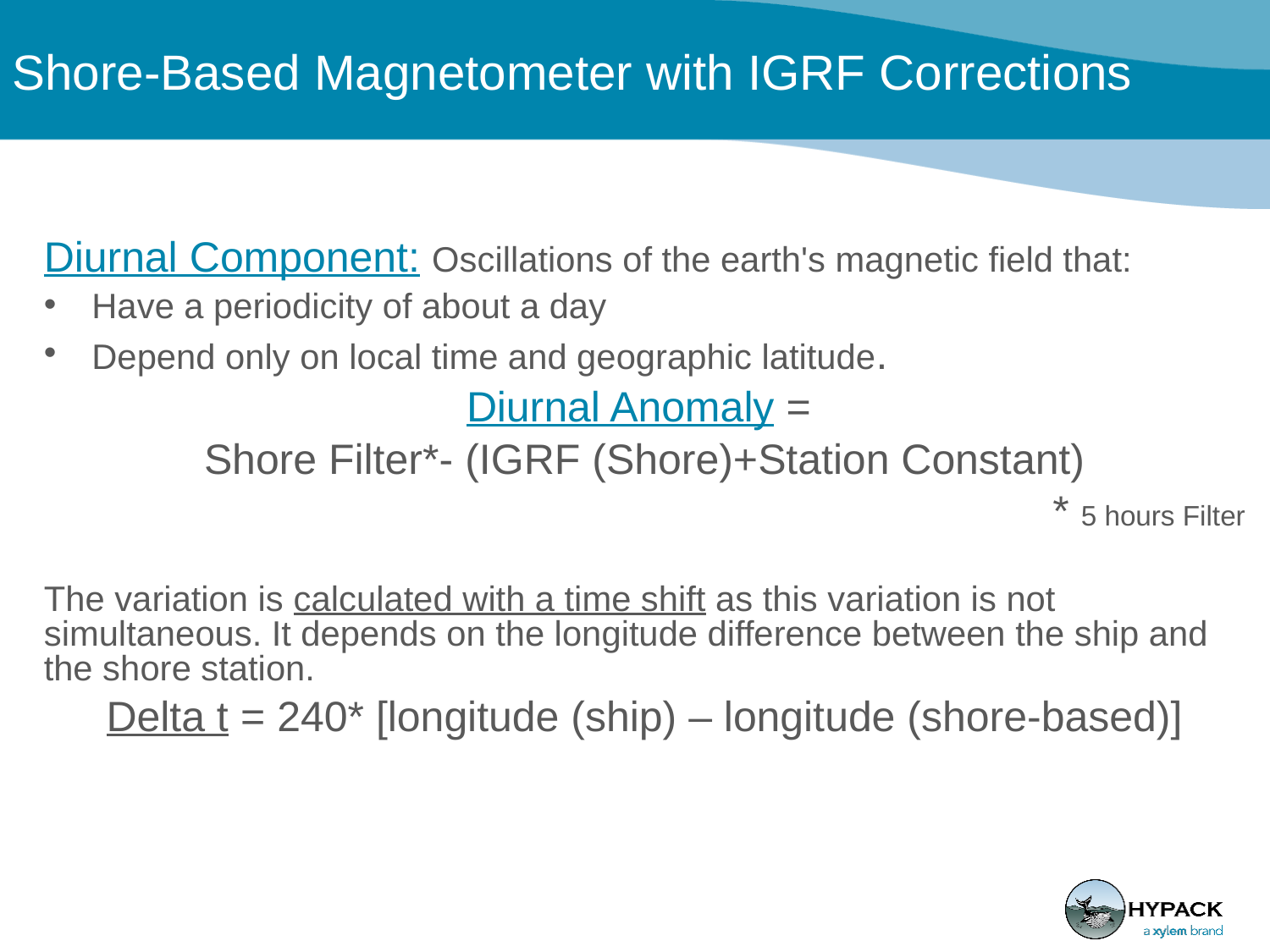

Shore-Based Magnetometer with IGRF Corrections
Diurnal Component: Oscillations of the earth's magnetic field that:
Have a periodicity of about a day
Depend only on local time and geographic latitude.
Diurnal Anomaly =
Shore Filter*- (IGRF (Shore)+Station Constant)
* 5 hours Filter

The variation is calculated with a time shift as this variation is not simultaneous. It depends on the longitude difference between the ship and the shore station.
Delta t = 240* [longitude (ship) – longitude (shore-based)]